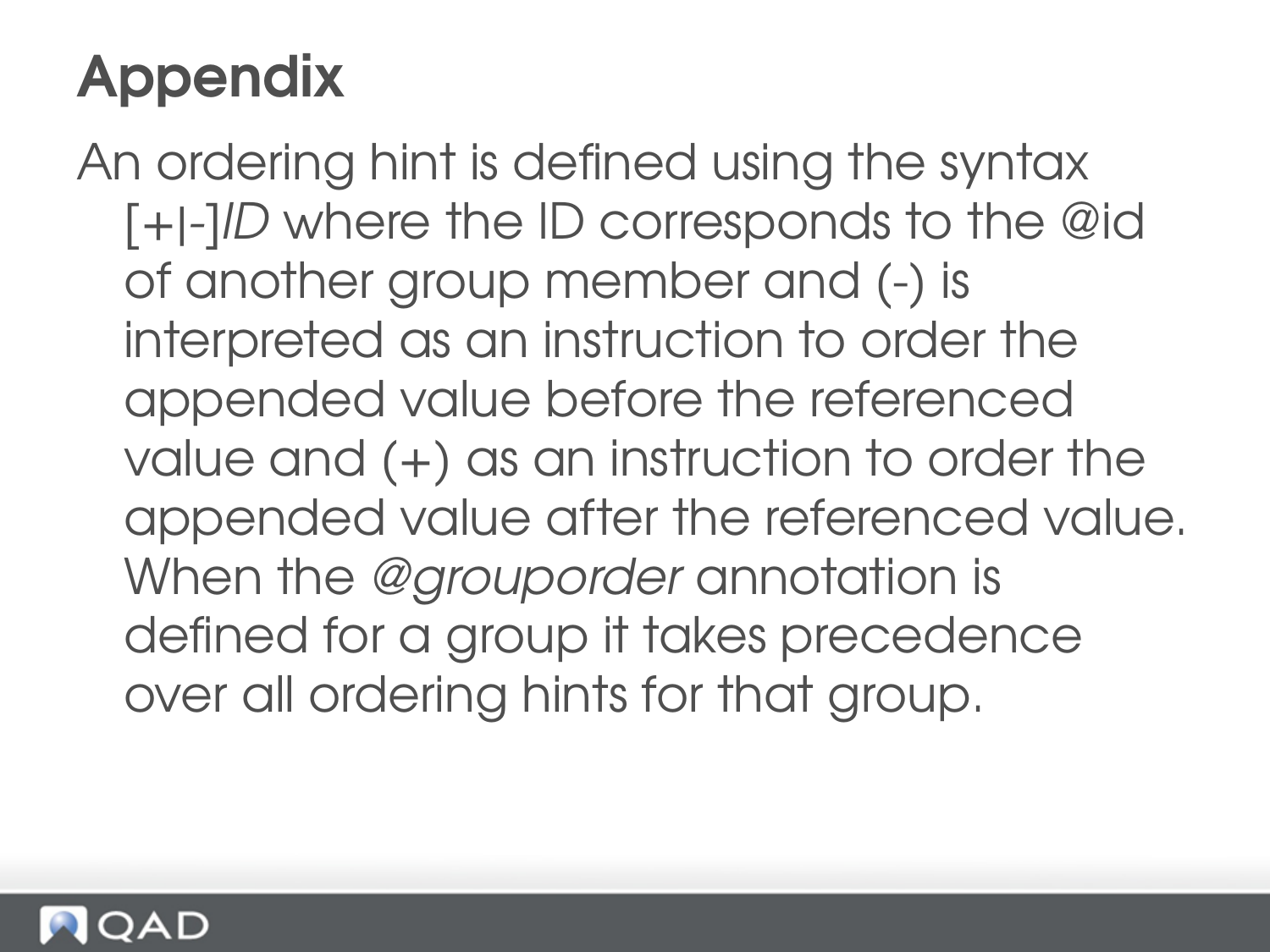

# Appendix
An ordering hint is defined using the syntax [+|-]ID where the ID corresponds to the @id of another group member and (-) is interpreted as an instruction to order the appended value before the referenced value and (+) as an instruction to order the appended value after the referenced value. When the @grouporder annotation is defined for a group it takes precedence over all ordering hints for that group.